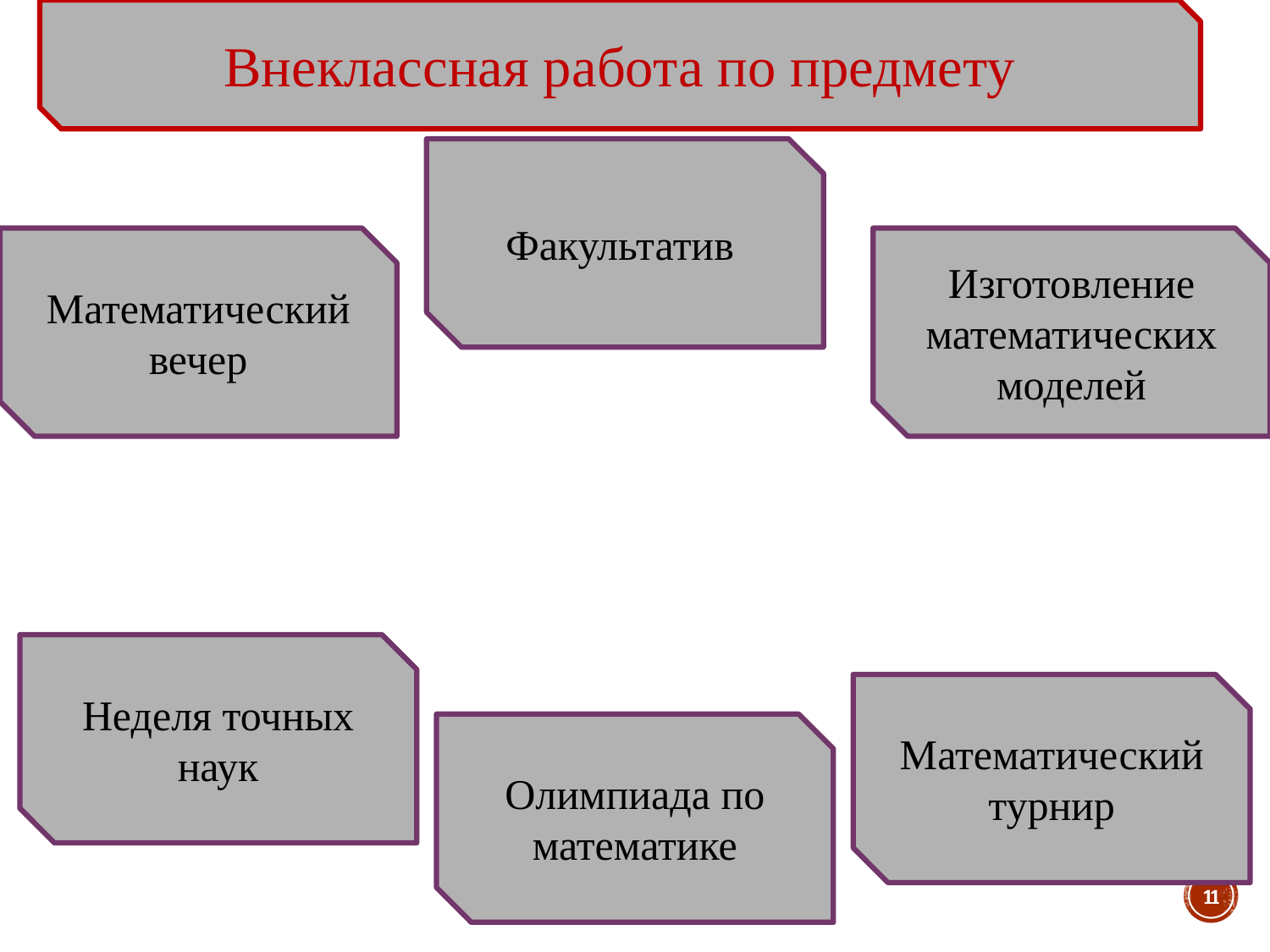

Внеклассная работа по предмету
Факультатив
Математический вечер
Изготовление математических моделей
Неделя точных наук
Математический турнир
Олимпиада по математике
11